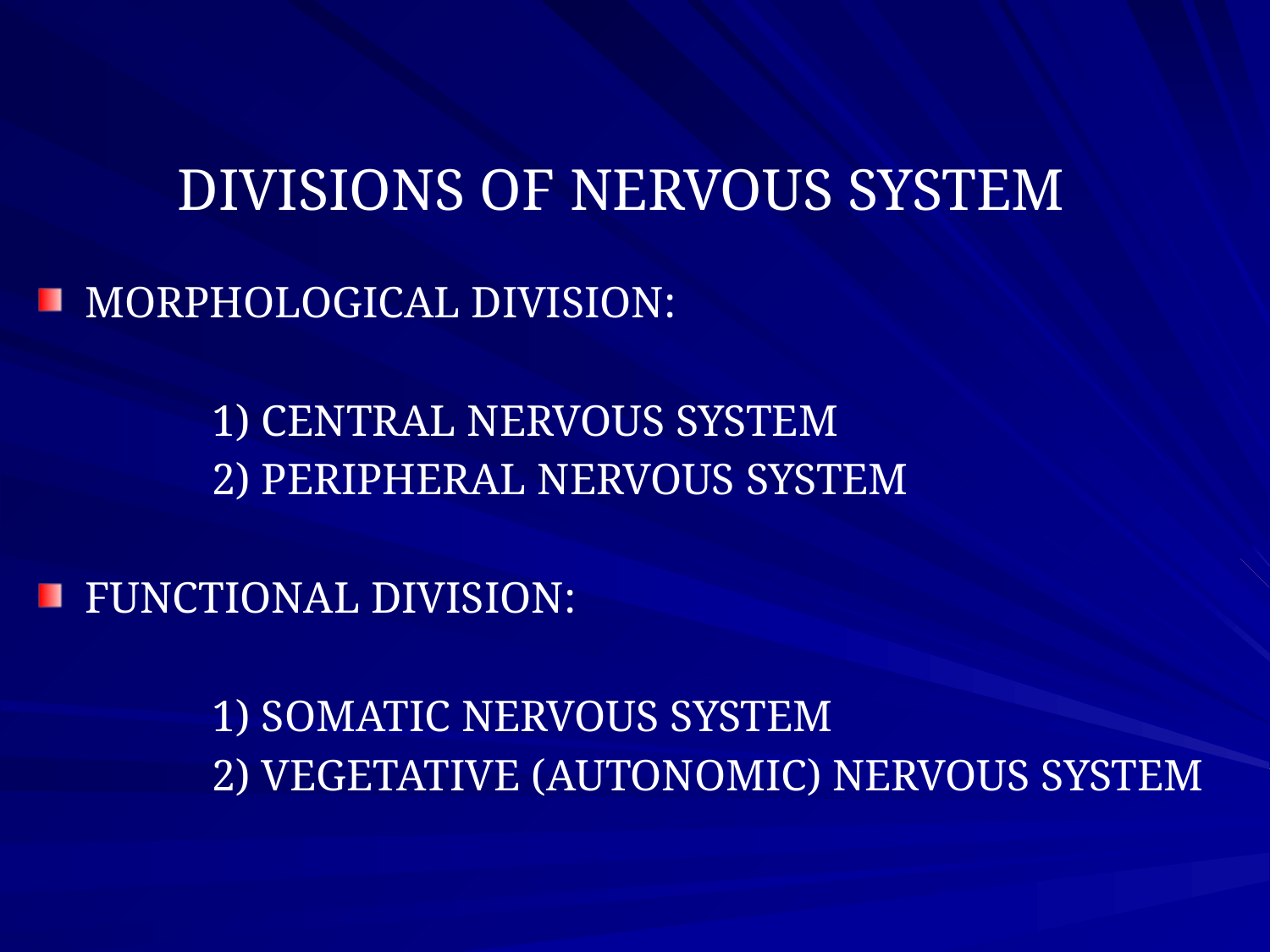

DIVISIONS OF NERVOUS SYSTEM
MORPHOLOGICAL DIVISION:

		1) CENTRAL NERVOUS SYSTEM
		2) PERIPHERAL NERVOUS SYSTEM

FUNCTIONAL DIVISION:

		1) SOMATIC NERVOUS SYSTEM
		2) VEGETATIVE (AUTONOMIC) NERVOUS SYSTEM